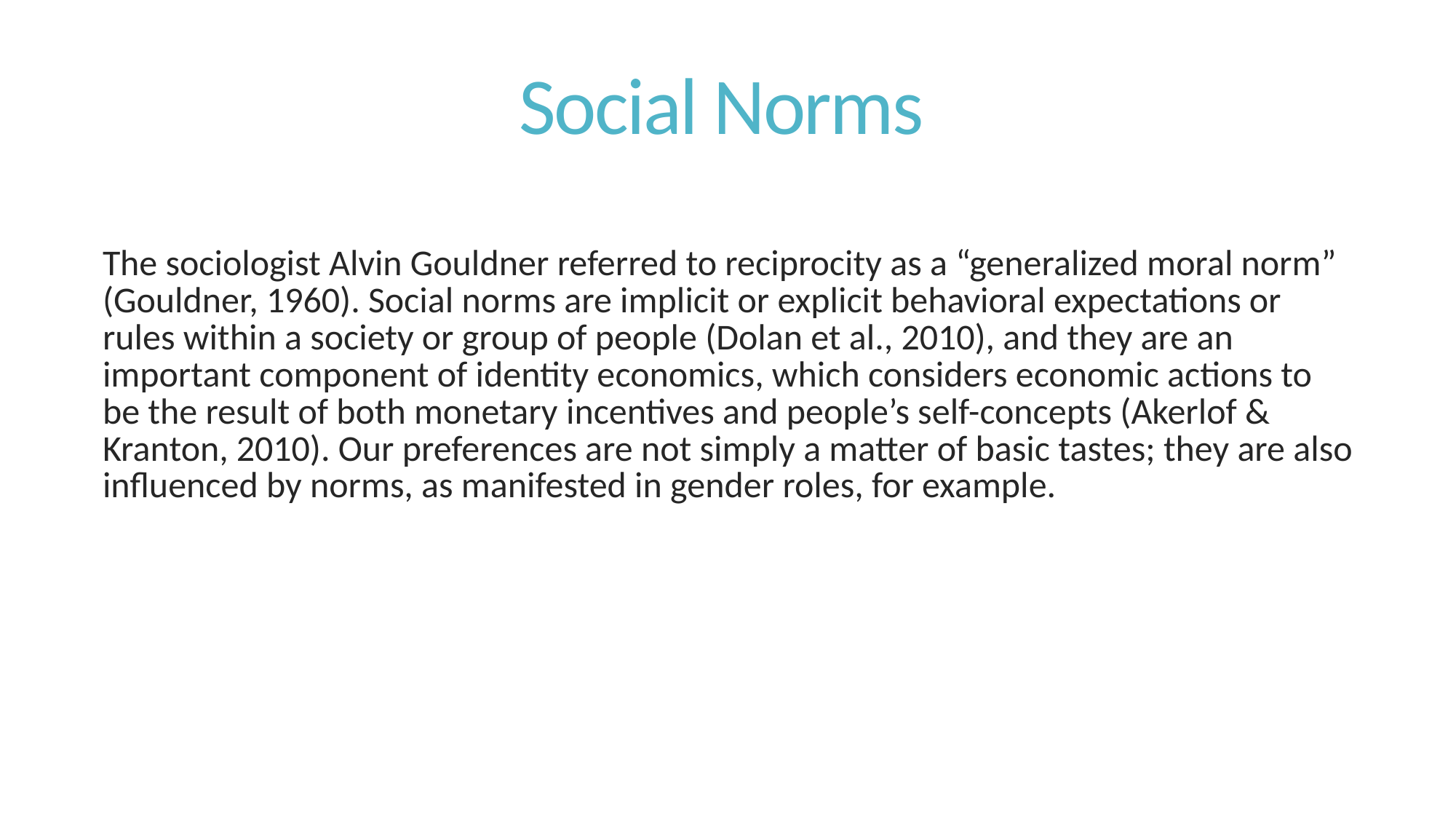

# Social Norms
The sociologist Alvin Gouldner referred to reciprocity as a “generalized moral norm” (Gouldner, 1960). Social norms are implicit or explicit behavioral expectations or rules within a society or group of people (Dolan et al., 2010), and they are an important component of identity economics, which considers economic actions to be the result of both monetary incentives and people’s self-concepts (Akerlof & Kranton, 2010). Our preferences are not simply a matter of basic tastes; they are also influenced by norms, as manifested in gender roles, for example.